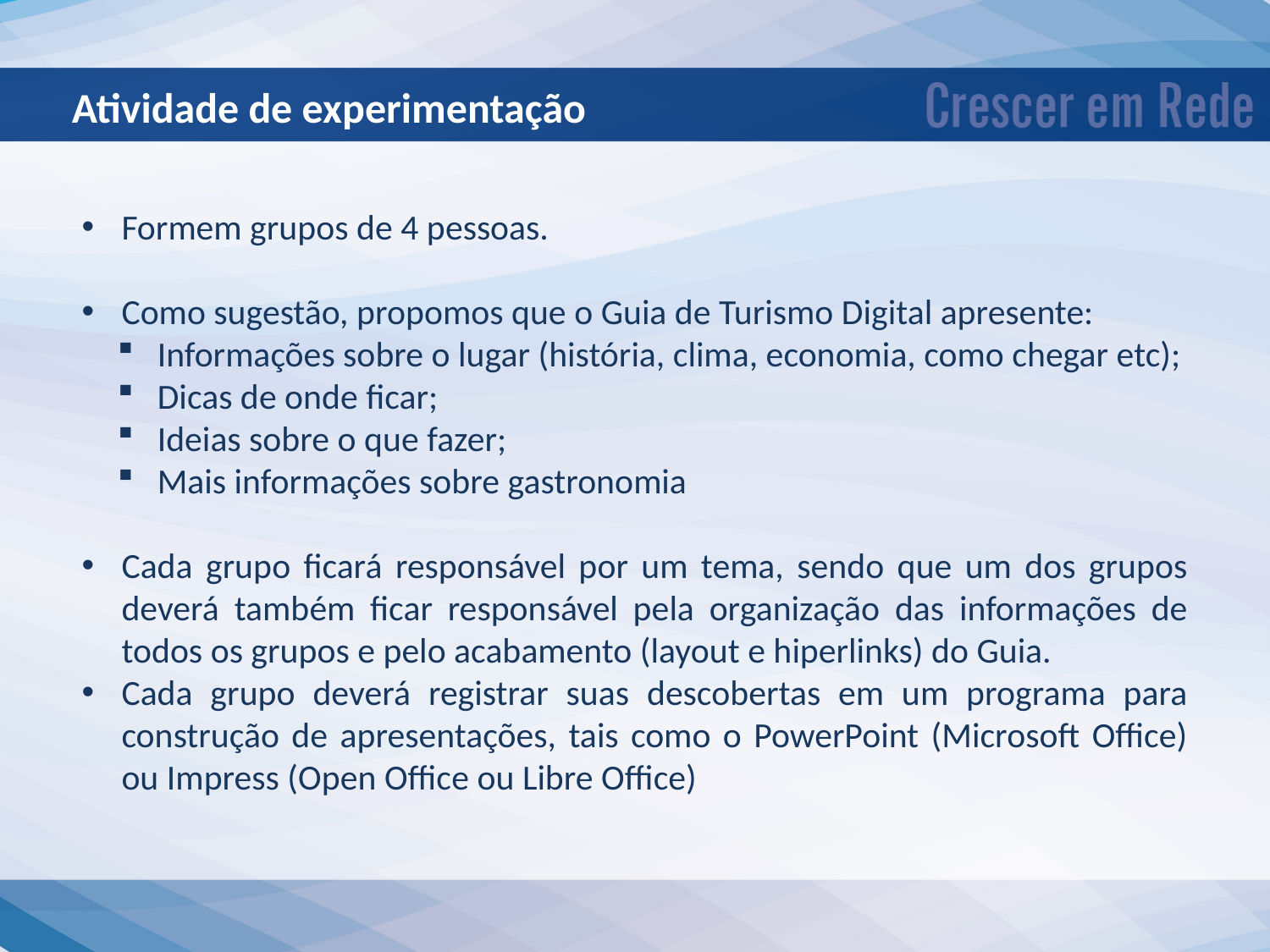

Atividade de experimentação
Formem grupos de 4 pessoas.

Como sugestão, propomos que o Guia de Turismo Digital apresente:
Informações sobre o lugar (história, clima, economia, como chegar etc);
Dicas de onde ficar;
Ideias sobre o que fazer;
Mais informações sobre gastronomia

Cada grupo ficará responsável por um tema, sendo que um dos grupos deverá também ficar responsável pela organização das informações de todos os grupos e pelo acabamento (layout e hiperlinks) do Guia.
Cada grupo deverá registrar suas descobertas em um programa para construção de apresentações, tais como o PowerPoint (Microsoft Office) ou Impress (Open Office ou Libre Office)